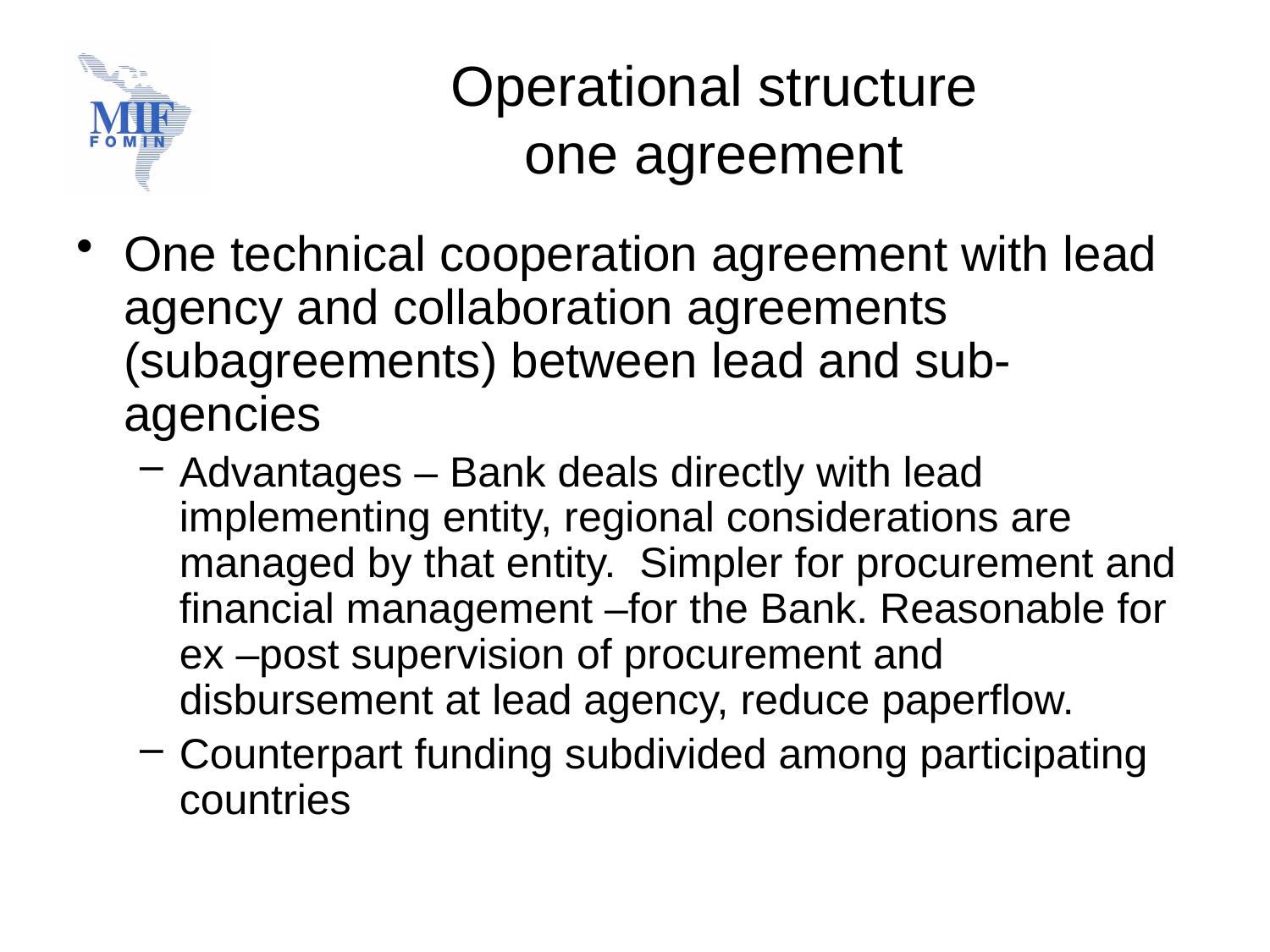

# Operational structure one agreement
One technical cooperation agreement with lead agency and collaboration agreements (subagreements) between lead and sub-agencies
Advantages – Bank deals directly with lead implementing entity, regional considerations are managed by that entity.  Simpler for procurement and financial management –for the Bank. Reasonable for ex –post supervision of procurement and disbursement at lead agency, reduce paperflow.
Counterpart funding subdivided among participating countries